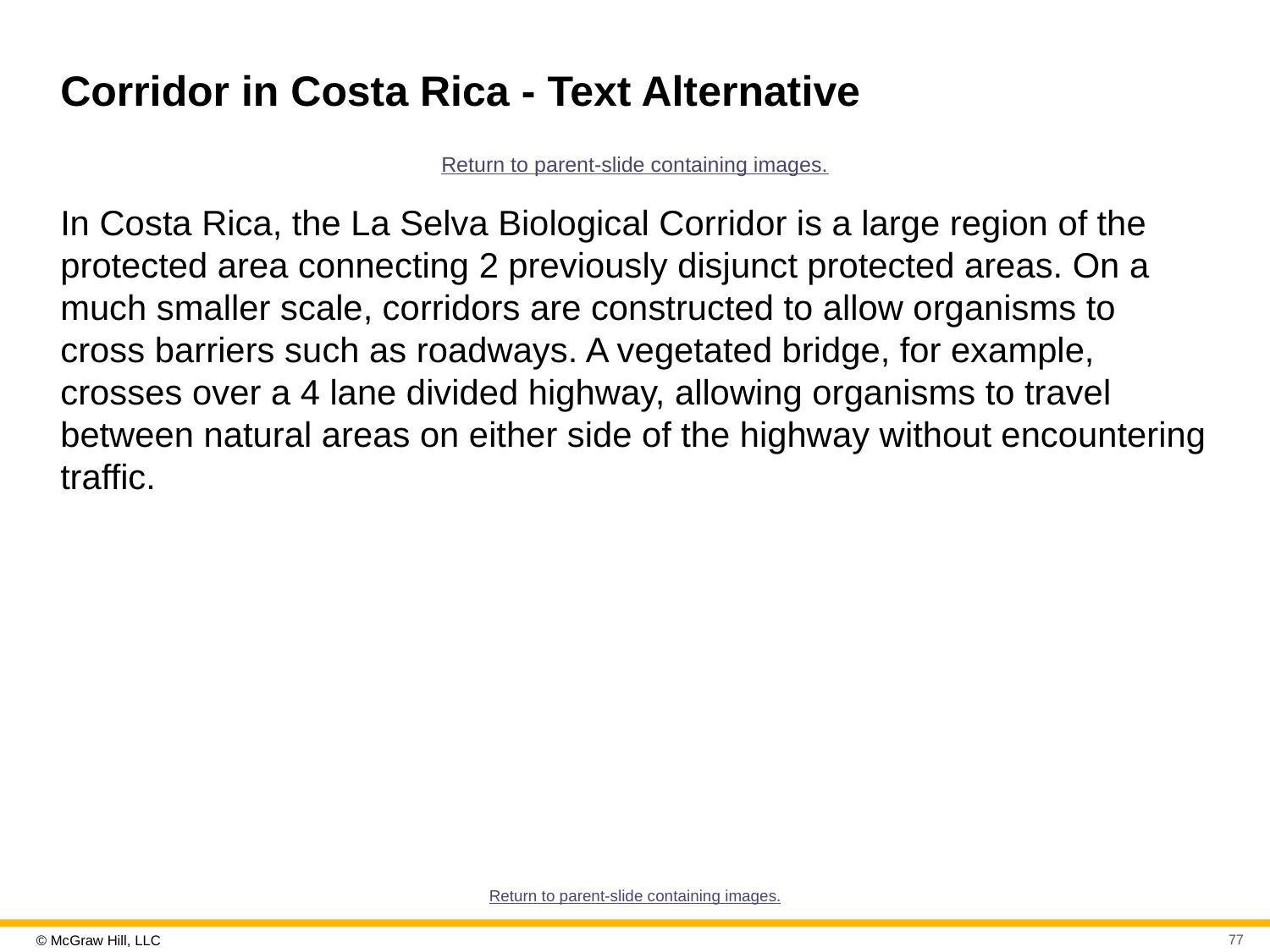

# Corridor in Costa Rica - Text Alternative
Return to parent-slide containing images.
In Costa Rica, the La Selva Biological Corridor is a large region of the protected area connecting 2 previously disjunct protected areas. On a much smaller scale, corridors are constructed to allow organisms to cross barriers such as roadways. A vegetated bridge, for example, crosses over a 4 lane divided highway, allowing organisms to travel between natural areas on either side of the highway without encountering traffic.
Return to parent-slide containing images.
77